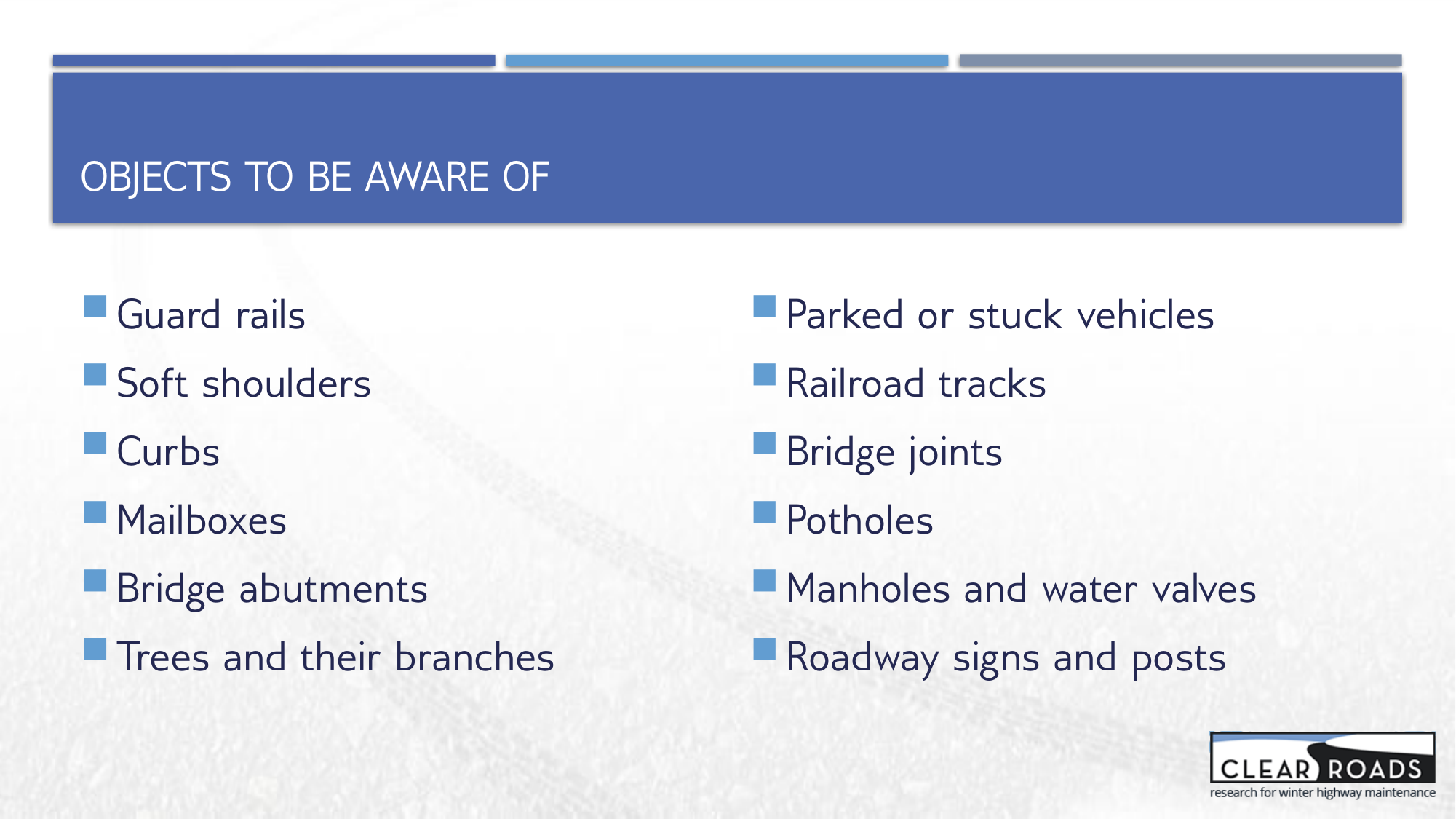

# Objects to be aware of
Guard rails
Soft shoulders
Curbs
Mailboxes
Bridge abutments
Trees and their branches
Parked or stuck vehicles
Railroad tracks
Bridge joints
Potholes
Manholes and water valves
Roadway signs and posts